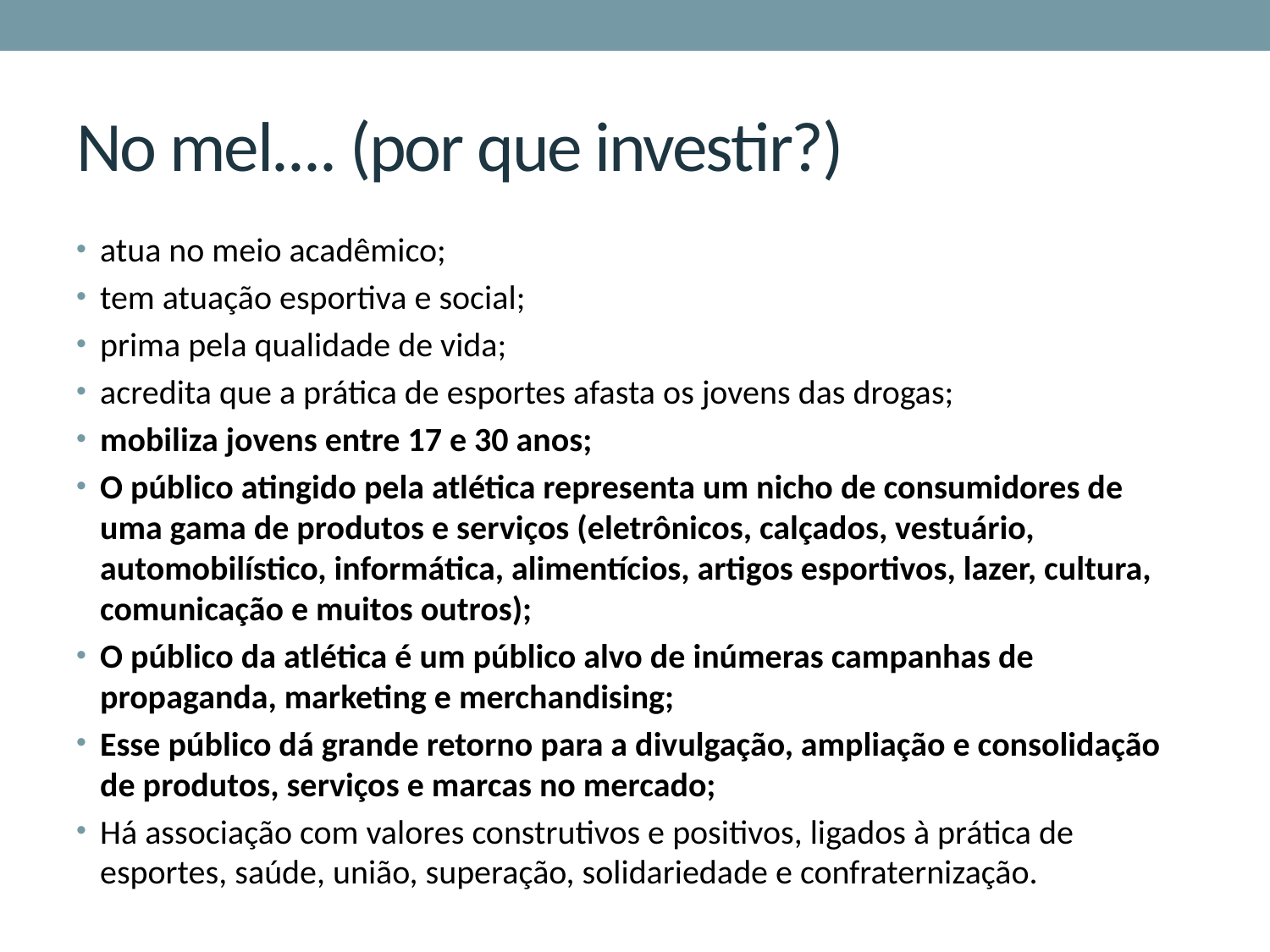

# No mel.... (por que investir?)
atua no meio acadêmico;
tem atuação esportiva e social;
prima pela qualidade de vida;
acredita que a prática de esportes afasta os jovens das drogas;
mobiliza jovens entre 17 e 30 anos;
O público atingido pela atlética representa um nicho de consumidores de uma gama de produtos e serviços (eletrônicos, calçados, vestuário, automobilístico, informática, alimentícios, artigos esportivos, lazer, cultura, comunicação e muitos outros);
O público da atlética é um público alvo de inúmeras campanhas de propaganda, marketing e merchandising;
Esse público dá grande retorno para a divulgação, ampliação e consolidação de produtos, serviços e marcas no mercado;
Há associação com valores construtivos e positivos, ligados à prática de esportes, saúde, união, superação, solidariedade e confraternização.